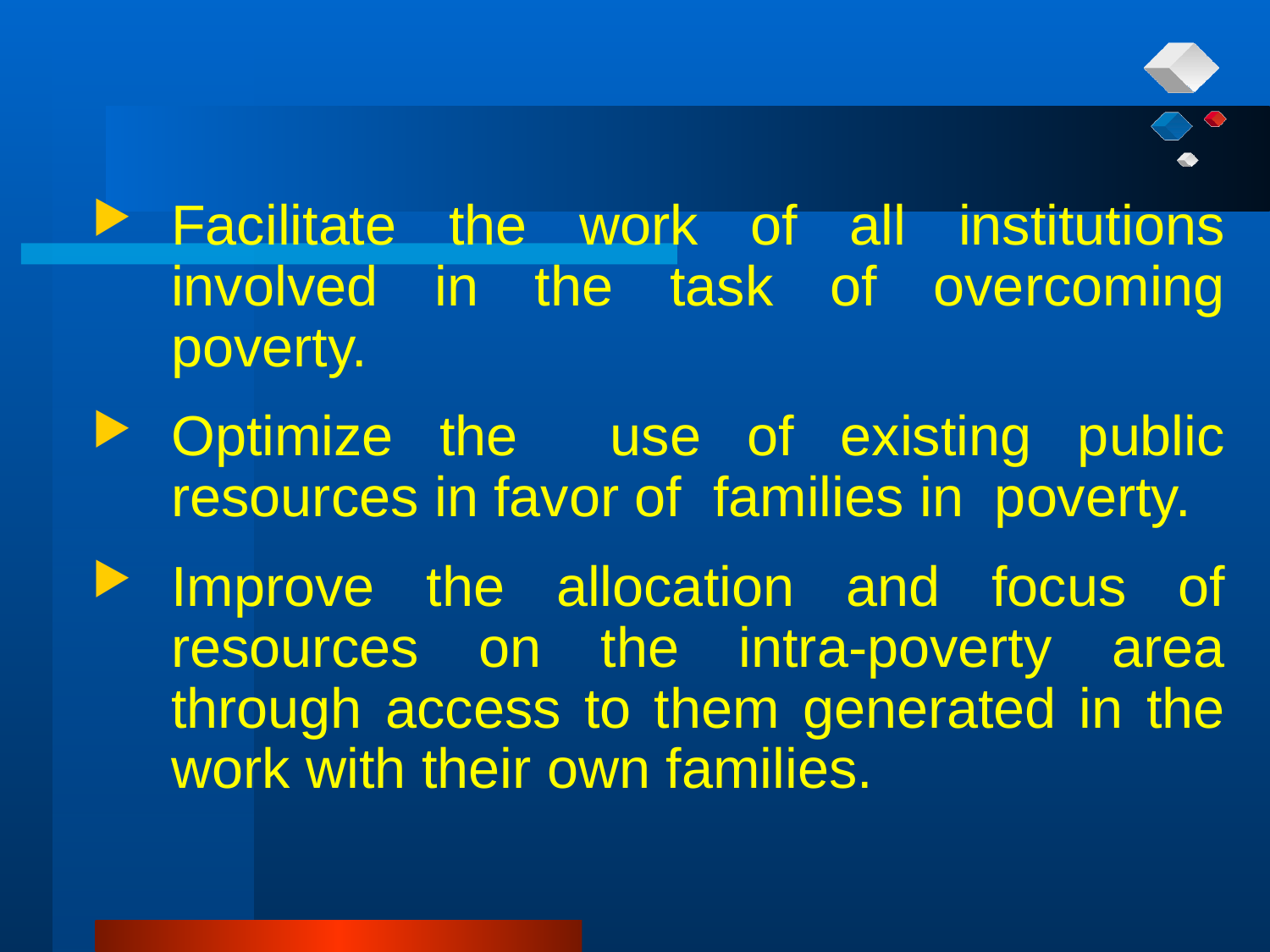

Facilitate the work of all institutions involved in the task of overcoming poverty.
Optimize the  use of existing public resources in favor of  families in  poverty.
Improve the allocation and focus of resources on the intra-poverty area through access to them generated in the work with their own families.